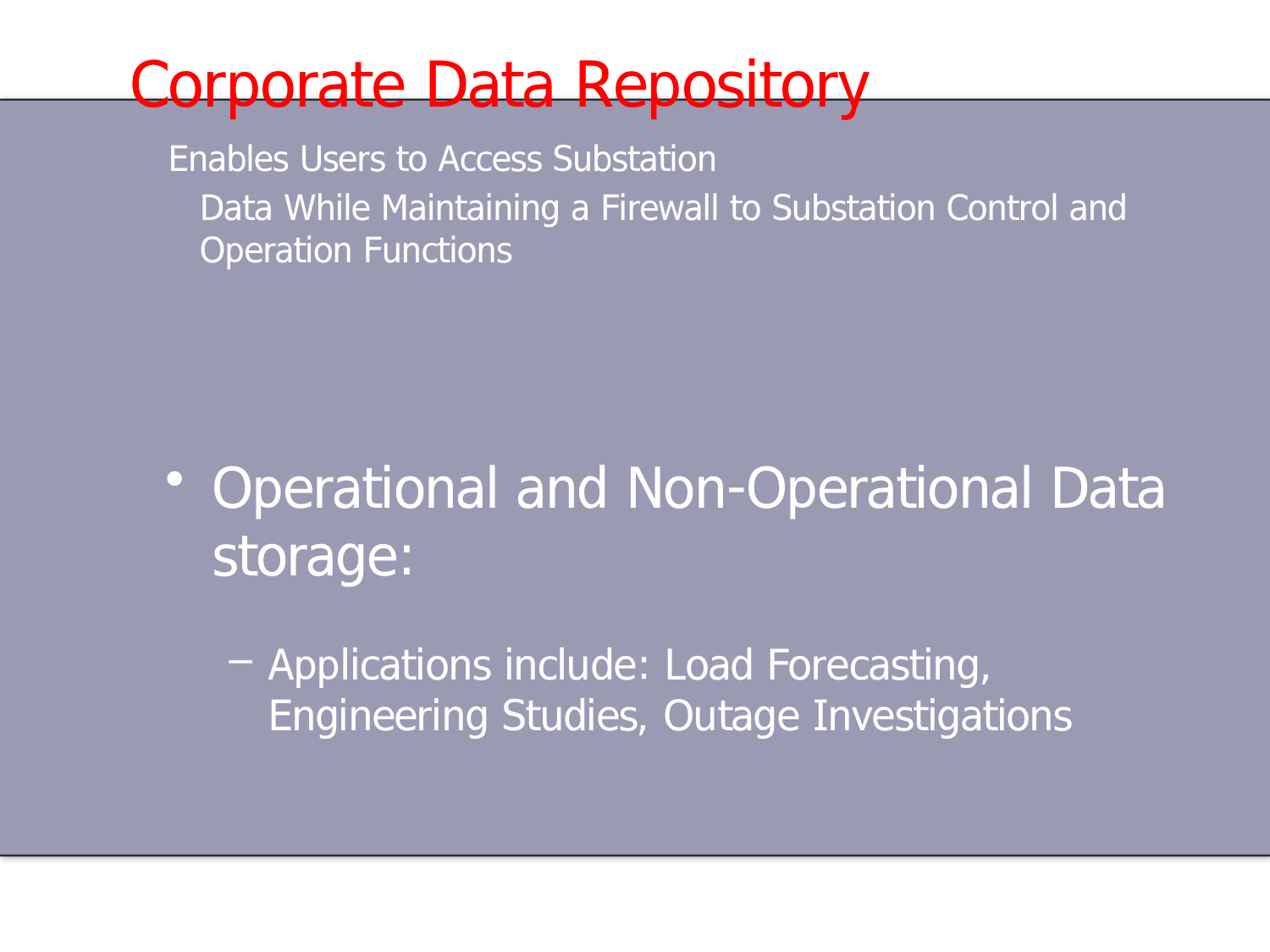

# Corporate Data Repository
Enables Users to Access Substation
	Data While Maintaining a Firewall to Substation Control and Operation Functions
Operational and Non-Operational Data storage:
Applications include: Load Forecasting, Engineering Studies, Outage Investigations